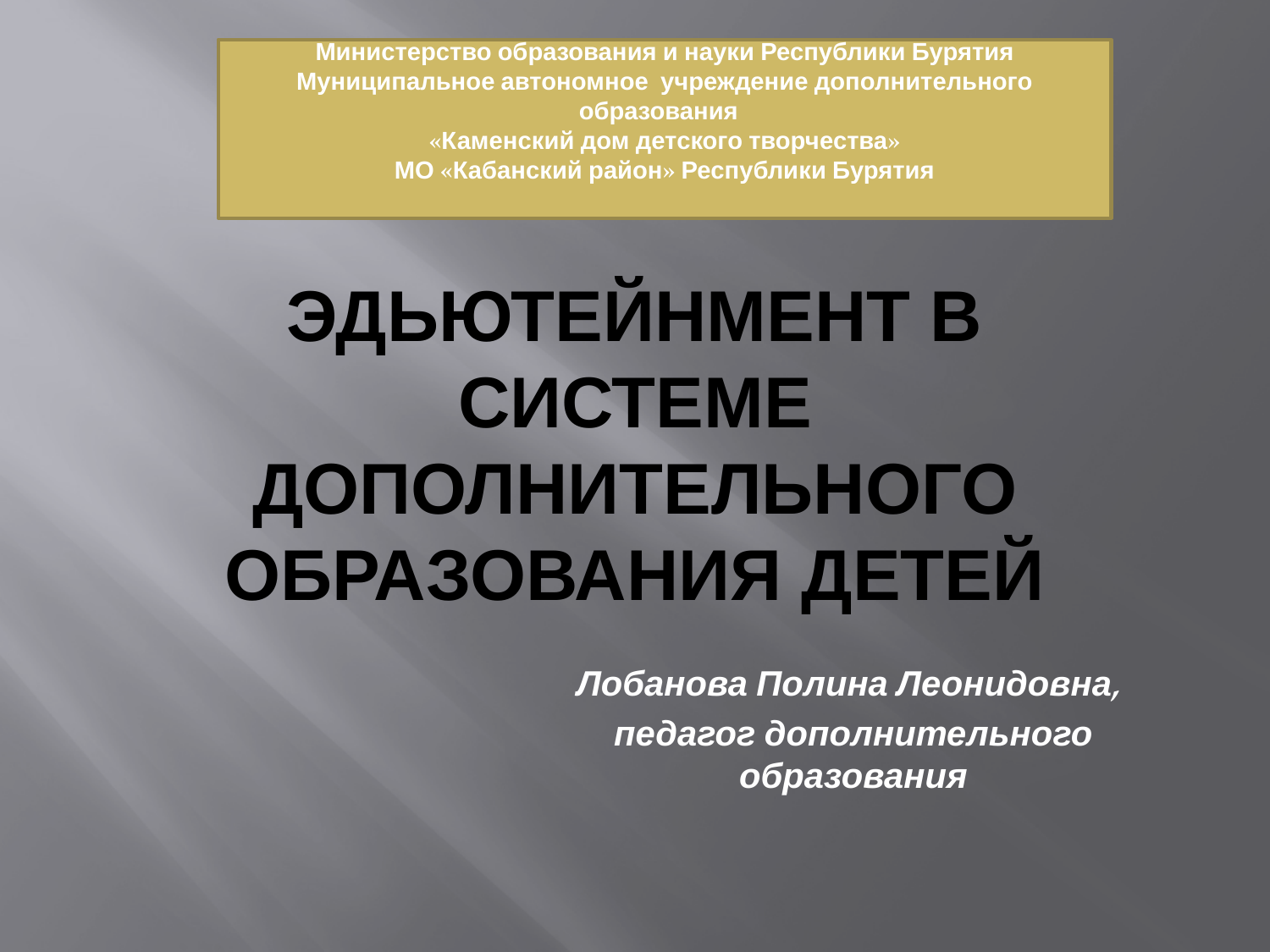

Министерство образования и науки Республики Бурятия
Муниципальное автономное  учреждение дополнительного образования
«Каменский дом детского творчества»
МО «Кабанский район» Республики Бурятия

# Эдьютейнмент в системе дополнительного образования детей
Лобанова Полина Леонидовна,
педагог дополнительного образования